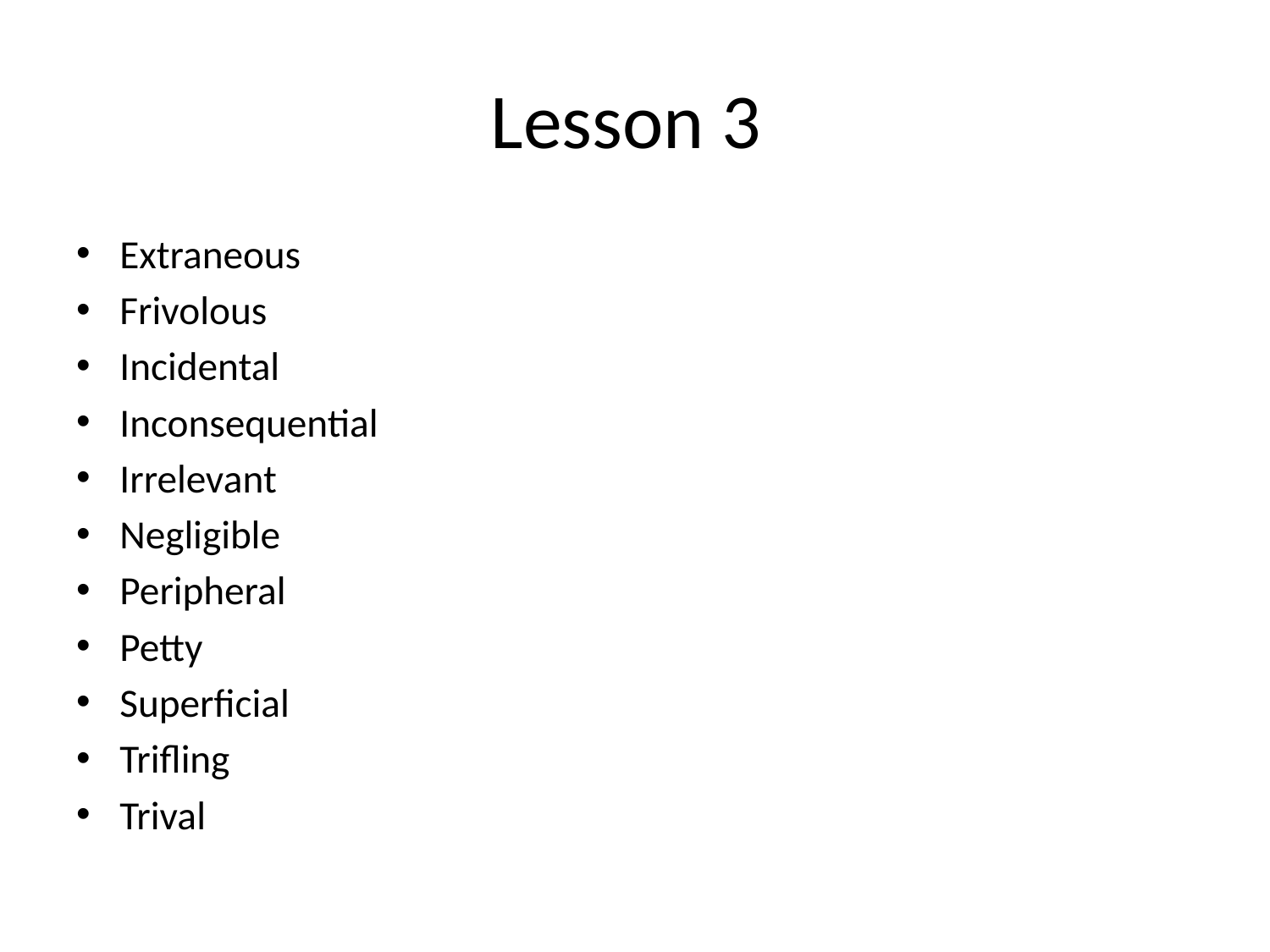

# Lesson 3
Extraneous
Frivolous
Incidental
Inconsequential
Irrelevant
Negligible
Peripheral
Petty
Superficial
Trifling
Trival